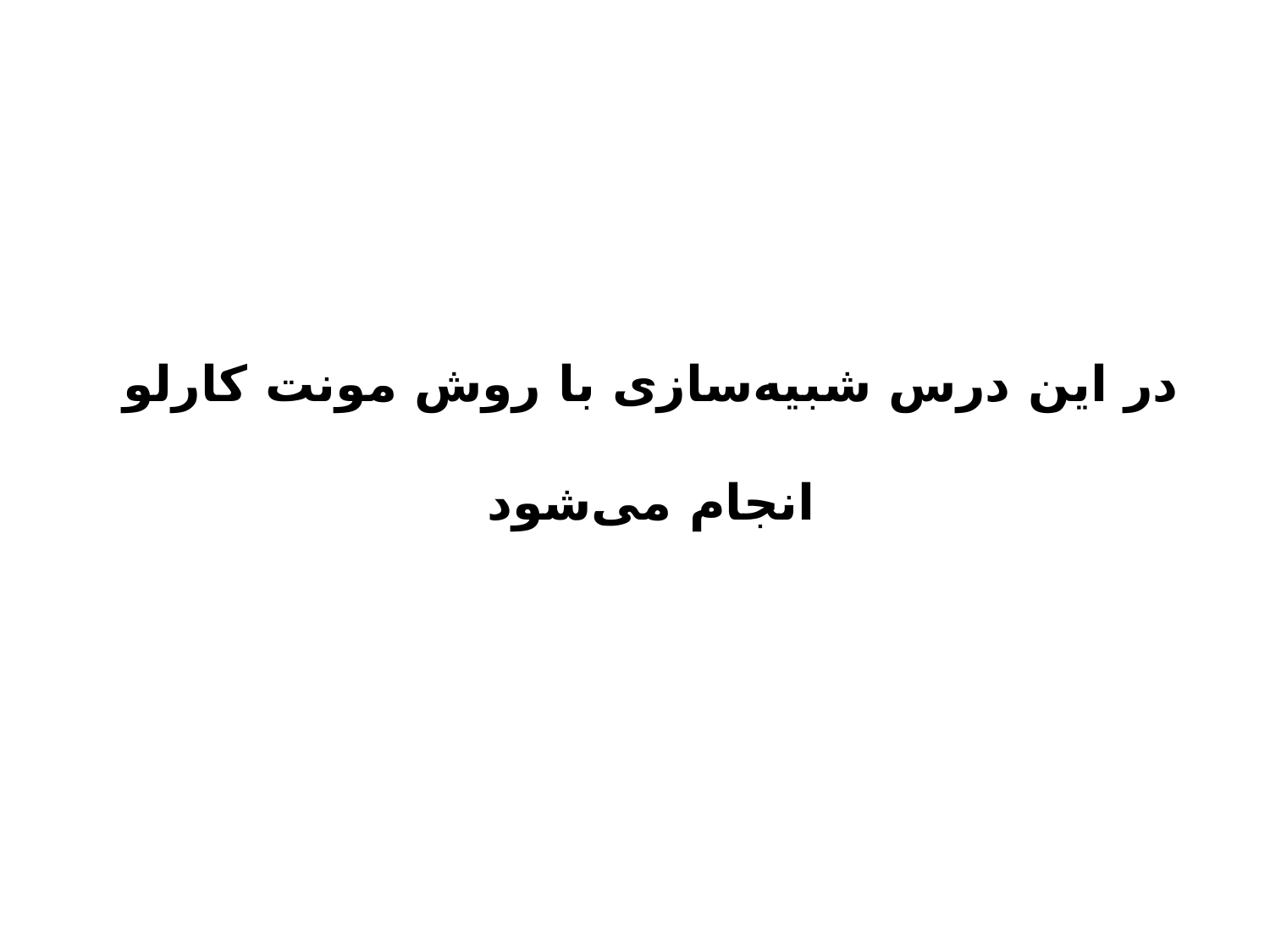

# در این درس شبیه‌سازی با روش مونت کارلو انجام می‌شود